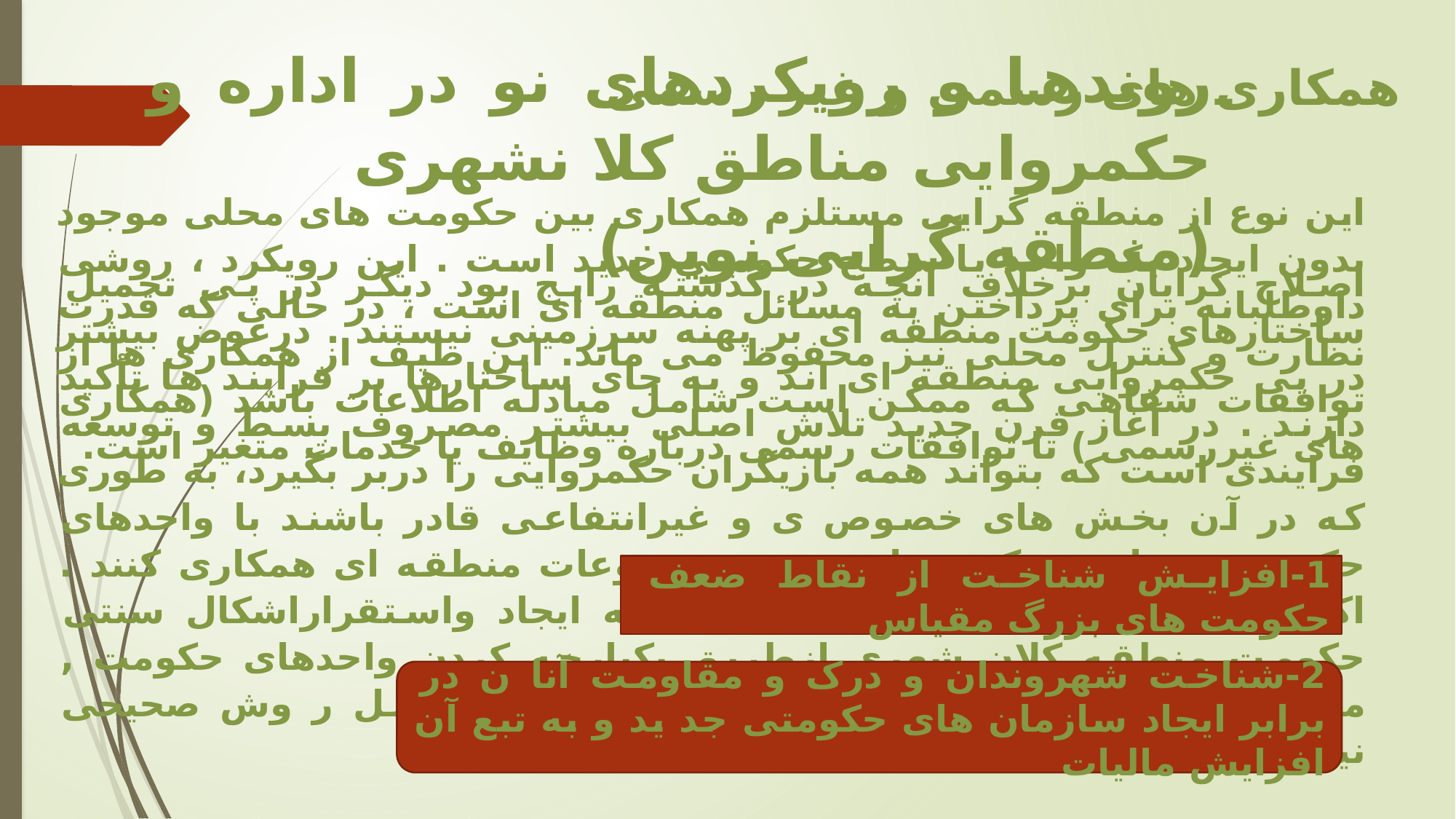

روندها و رویکردهای نو در اداره و حکمروایی مناطق کلا نشهری
(منطقه گرایی نوین)
همکاری های رسمی و غیر رسمی
این نوع از منطقه گرایی مستلزم همکاری بین حکومت های محلی موجود بدون ایجاد یک واحد یا سطح حکومتی جدید است . این رویکرد ، روشی داوطلبانه برای پرداختن به مسائل منطقه ای است ، در حالی که قدرت نظارت و کنترل محلی نیز محفوظ می ماند. این طیف از همکاری ها از توافقات شفاهی که ممکن است شامل مبادله اطلاعات باشد (همکاری های غیررسمی ) تا توافقات رسمی درباره وظایف یا خدمات متغیر است.
اصلاح گرایان برخلاف آنچه در گذشته رایج بود دیگر در پی تحمیل ساختارهای حکومت منطقه ای بر پهنه سرزمینی نیستند . درعوض بیشتر در پی حکمروایی منطقه ای اند و به جای ساختارها بر فرایند ها تأکید دارند . در آغاز قرن جدید تلاش اصلی بیشتر مصروف بسط و توسعه فرایندی است که بتواند همه بازیگران حکمروایی را دربر بگیرد، به طوری که در آن بخش های خصوص ی و غیرانتفاعی قادر باشند با واحدهای حکومتی و با تشریک مساعی روی موضوعات منطقه ای همکاری کنند . اکنون این واقعیت آشکار شده است که ایجاد واستقراراشکال سنتی حکومت منطقه کلان شهری ازطریق یکپارچه کردن واحدهای حکومت , محلی در قالب حکومت واحد کلان شهری به دو دلیل ر وش صحیحی نیست:
1-افزایش شناخت از نقاط ضعف حکومت های بزرگ مقیاس
2-شناخت شهروندان و درک و مقاومت آنا ن در برابر ایجاد سازمان های حکومتی جد ید و به تبع آن افزایش مالیات